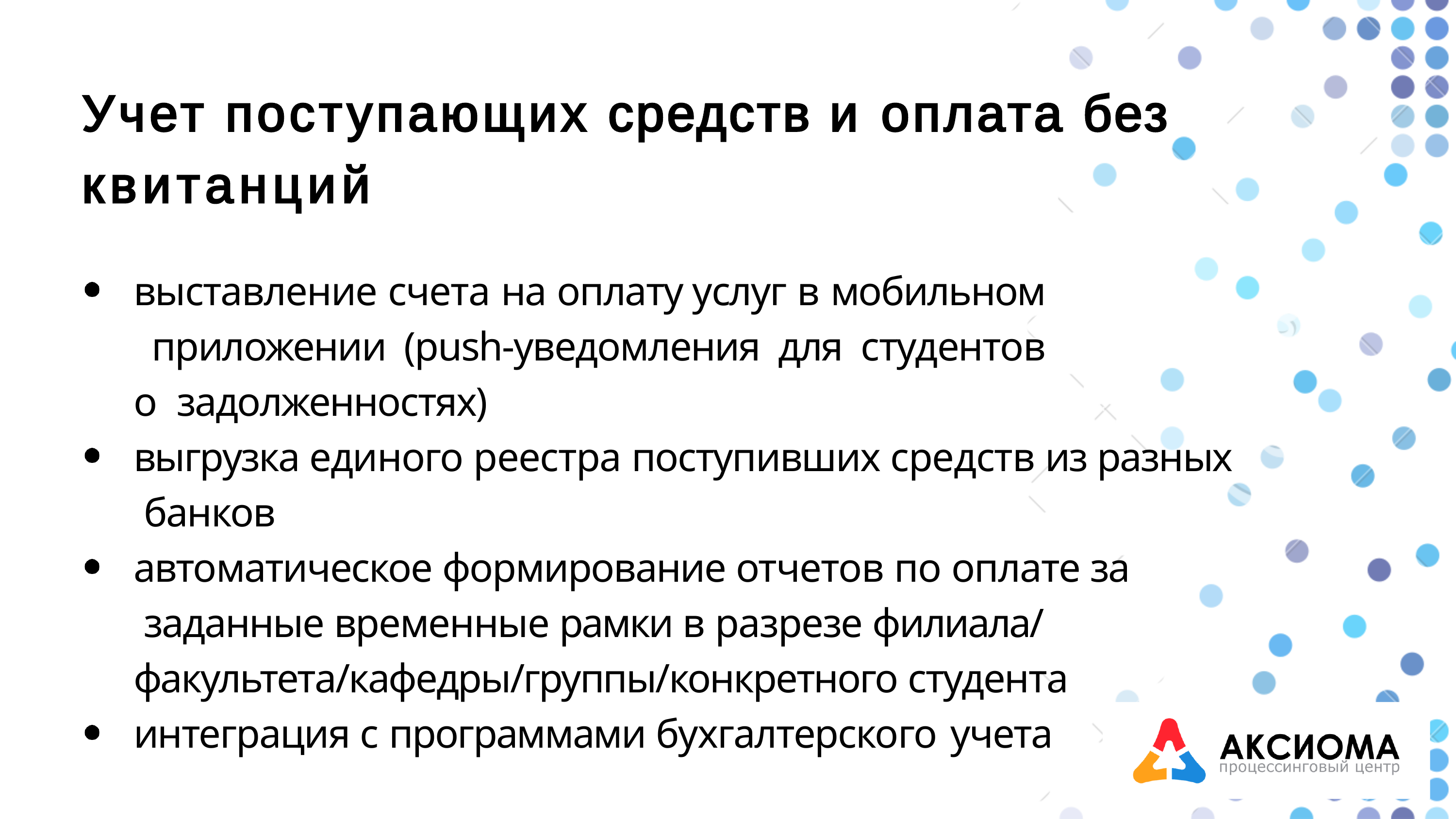

# Учет поступающих средств и оплата без  квитанций
выставление счета на оплату услуг в мобильном  приложении (push-уведомления для студентов о  задолженностях)
выгрузка единого реестра поступивших средств из разных  банков
автоматическое формирование отчетов по оплате за  заданные временные рамки в разрезе филиала/  факультета/кафедры/группы/конкретного студента  интеграция с программами бухгалтерского учета